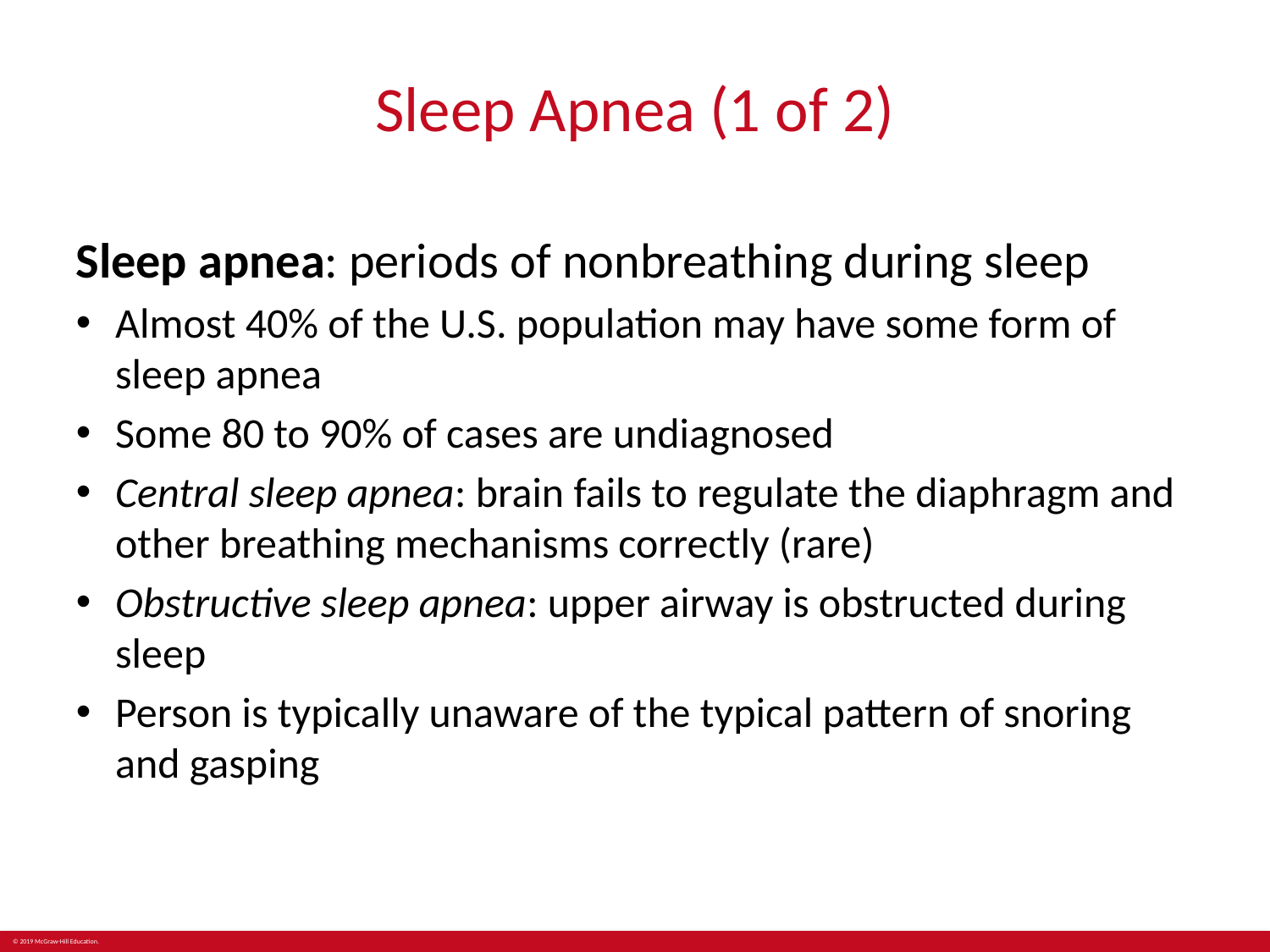

# Sleep Apnea (1 of 2)
Sleep apnea: periods of nonbreathing during sleep
Almost 40% of the U.S. population may have some form of sleep apnea
Some 80 to 90% of cases are undiagnosed
Central sleep apnea: brain fails to regulate the diaphragm and other breathing mechanisms correctly (rare)
Obstructive sleep apnea: upper airway is obstructed during sleep
Person is typically unaware of the typical pattern of snoring and gasping